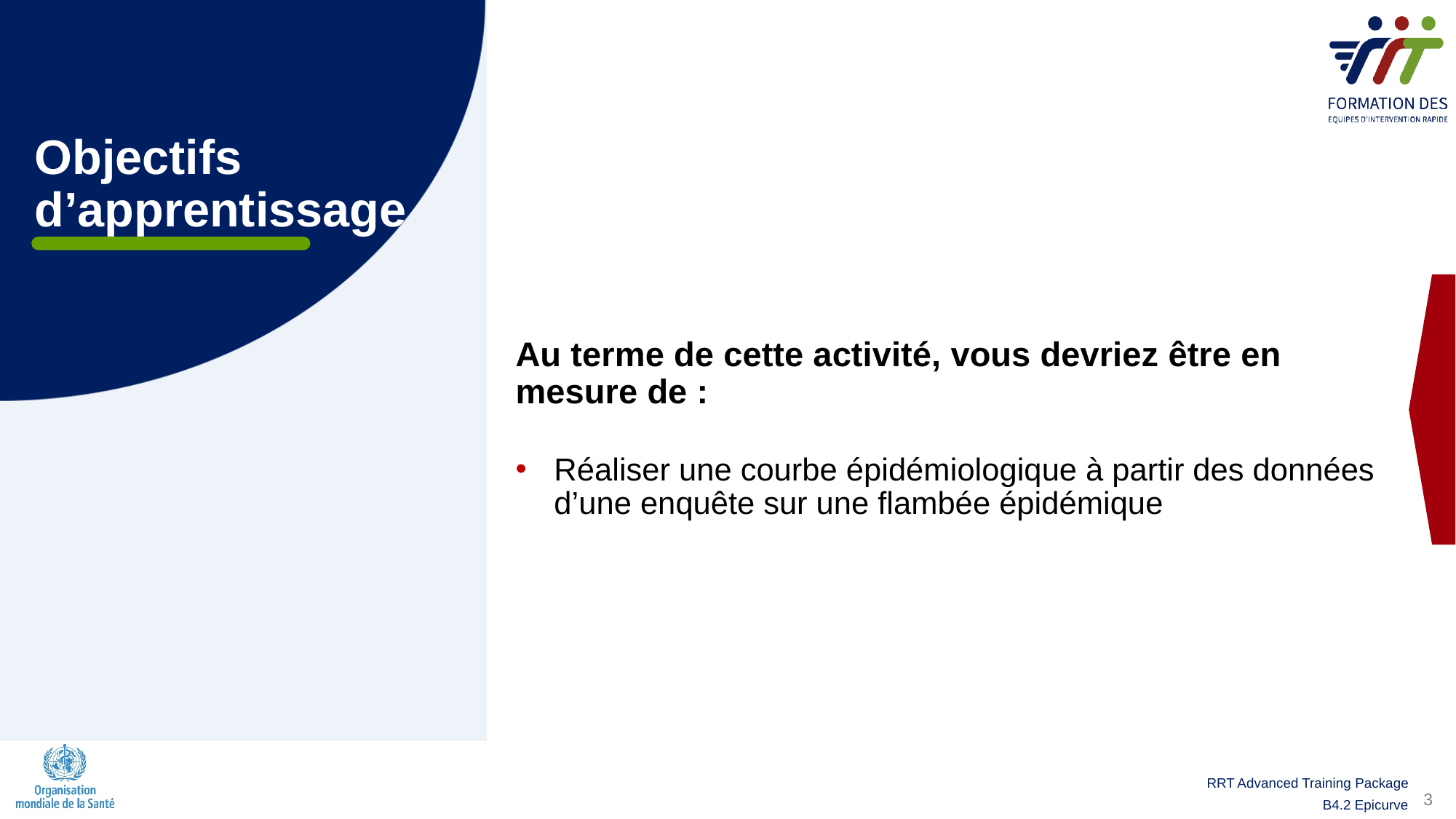

# Objectifs d’apprentissage

Au terme de cette activité, vous devriez être en mesure de :

Réaliser une courbe épidémiologique à partir des données d’une enquête sur une flambée épidémique